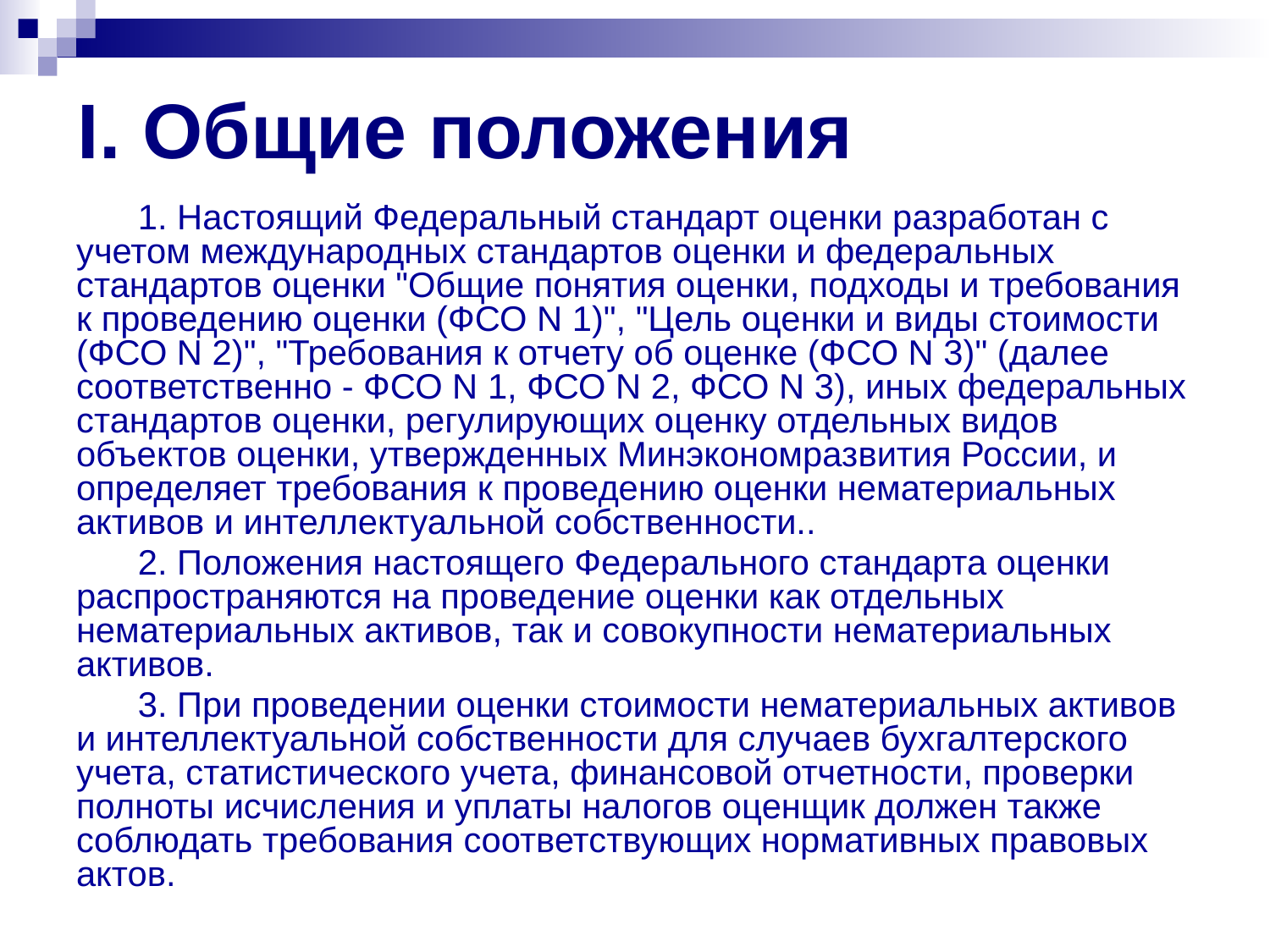

# I. Общие положения
1. Настоящий Федеральный стандарт оценки разработан с учетом международных стандартов оценки и федеральных стандартов оценки "Общие понятия оценки, подходы и требования к проведению оценки (ФСО N 1)", "Цель оценки и виды стоимости (ФСО N 2)", "Требования к отчету об оценке (ФСО N 3)" (далее соответственно - ФСО N 1, ФСО N 2, ФСО N 3), иных федеральных стандартов оценки, регулирующих оценку отдельных видов объектов оценки, утвержденных Минэкономразвития России, и определяет требования к проведению оценки нематериальных активов и интеллектуальной собственности..
2. Положения настоящего Федерального стандарта оценки распространяются на проведение оценки как отдельных нематериальных активов, так и совокупности нематериальных активов.
3. При проведении оценки стоимости нематериальных активов и интеллектуальной собственности для случаев бухгалтерского учета, статистического учета, финансовой отчетности, проверки полноты исчисления и уплаты налогов оценщик должен также соблюдать требования соответствующих нормативных правовых актов.